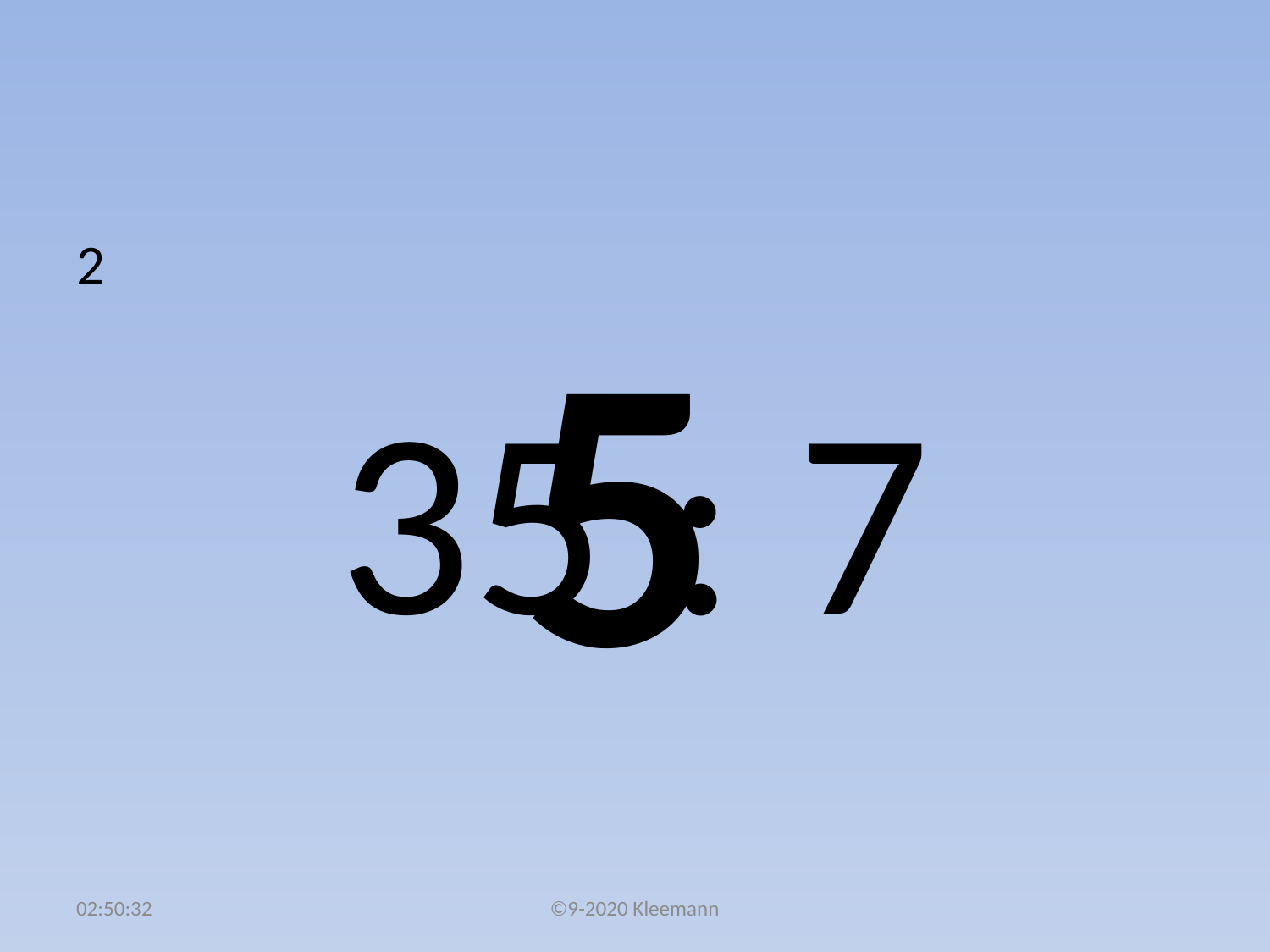

#
2
35 : 7
5
02:50:32
©9-2020 Kleemann